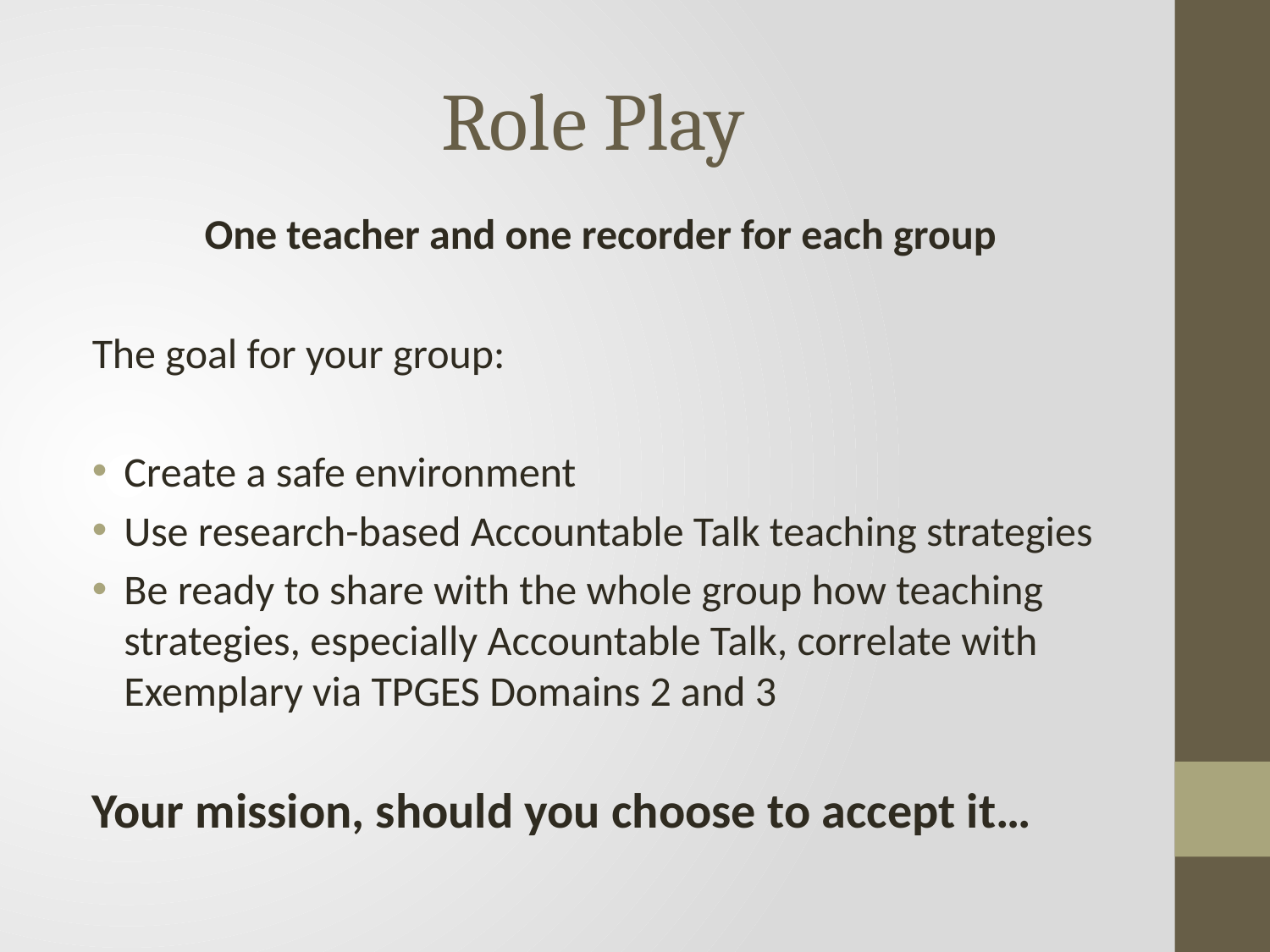

# Role Play
One teacher and one recorder for each group

The goal for your group:

Create a safe environment
Use research-based Accountable Talk teaching strategies
Be ready to share with the whole group how teaching strategies, especially Accountable Talk, correlate with Exemplary via TPGES Domains 2 and 3

Your mission, should you choose to accept it…